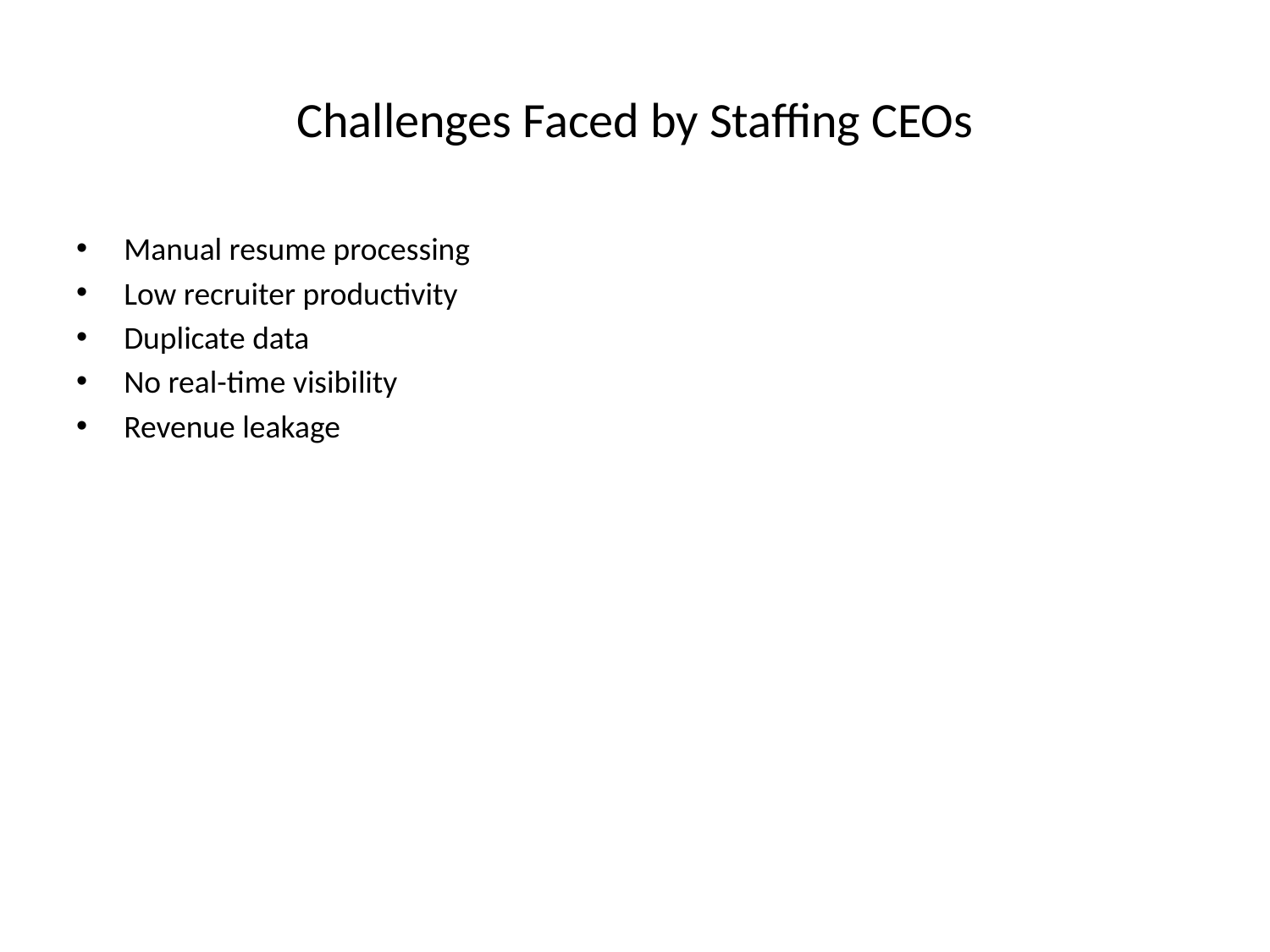

# Challenges Faced by Staffing CEOs
Manual resume processing
Low recruiter productivity
Duplicate data
No real-time visibility
Revenue leakage